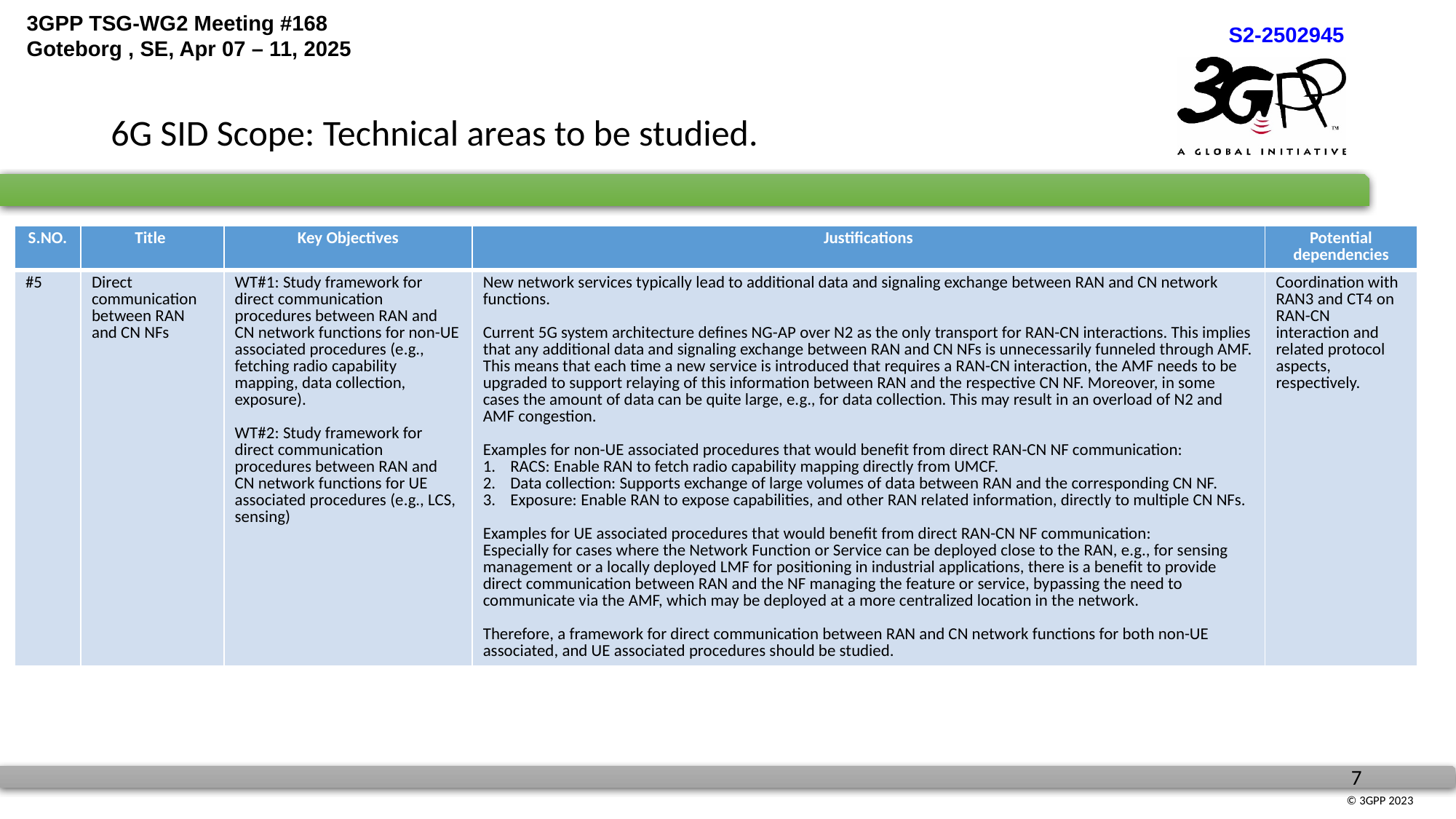

# 6G SID Scope: Technical areas to be studied.
| S.NO. | Title | Key Objectives | Justifications | Potential dependencies |
| --- | --- | --- | --- | --- |
| #5 | Direct communication between RAN and CN NFs | WT#1: Study framework for direct communication procedures between RAN and CN network functions for non-UE associated procedures (e.g., fetching radio capability mapping, data collection, exposure). WT#2: Study framework for direct communication procedures between RAN and CN network functions for UE associated procedures (e.g., LCS, sensing) | New network services typically lead to additional data and signaling exchange between RAN and CN network functions. Current 5G system architecture defines NG-AP over N2 as the only transport for RAN-CN interactions. This implies that any additional data and signaling exchange between RAN and CN NFs is unnecessarily funneled through AMF. This means that each time a new service is introduced that requires a RAN-CN interaction, the AMF needs to be upgraded to support relaying of this information between RAN and the respective CN NF. Moreover, in some cases the amount of data can be quite large, e.g., for data collection. This may result in an overload of N2 and AMF congestion. Examples for non-UE associated procedures that would benefit from direct RAN-CN NF communication: RACS: Enable RAN to fetch radio capability mapping directly from UMCF. Data collection: Supports exchange of large volumes of data between RAN and the corresponding CN NF. Exposure: Enable RAN to expose capabilities, and other RAN related information, directly to multiple CN NFs. Examples for UE associated procedures that would benefit from direct RAN-CN NF communication: Especially for cases where the Network Function or Service can be deployed close to the RAN, e.g., for sensing management or a locally deployed LMF for positioning in industrial applications, there is a benefit to provide direct communication between RAN and the NF managing the feature or service, bypassing the need to communicate via the AMF, which may be deployed at a more centralized location in the network. Therefore, a framework for direct communication between RAN and CN network functions for both non-UE associated, and UE associated procedures should be studied. | Coordination with RAN3 and CT4 on RAN-CN interaction and related protocol aspects, respectively. |